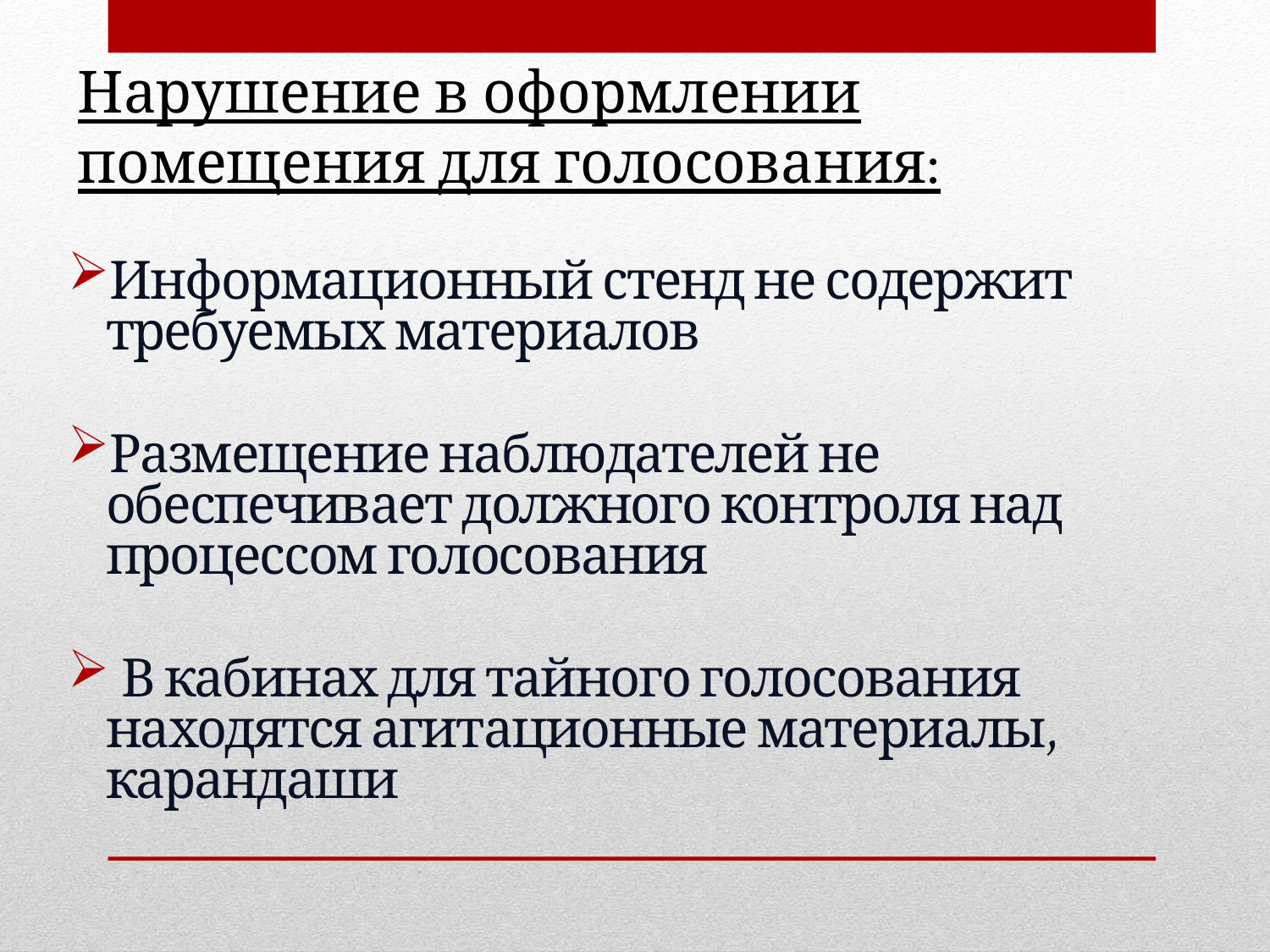

# Нарушение в оформлении помещения для голосования:

Информационный стенд не содержит требуемых материалов

Размещение наблюдателей не обеспечивает должного контроля над процессом голосования

 В кабинах для тайного голосования находятся агитационные материалы, карандаши